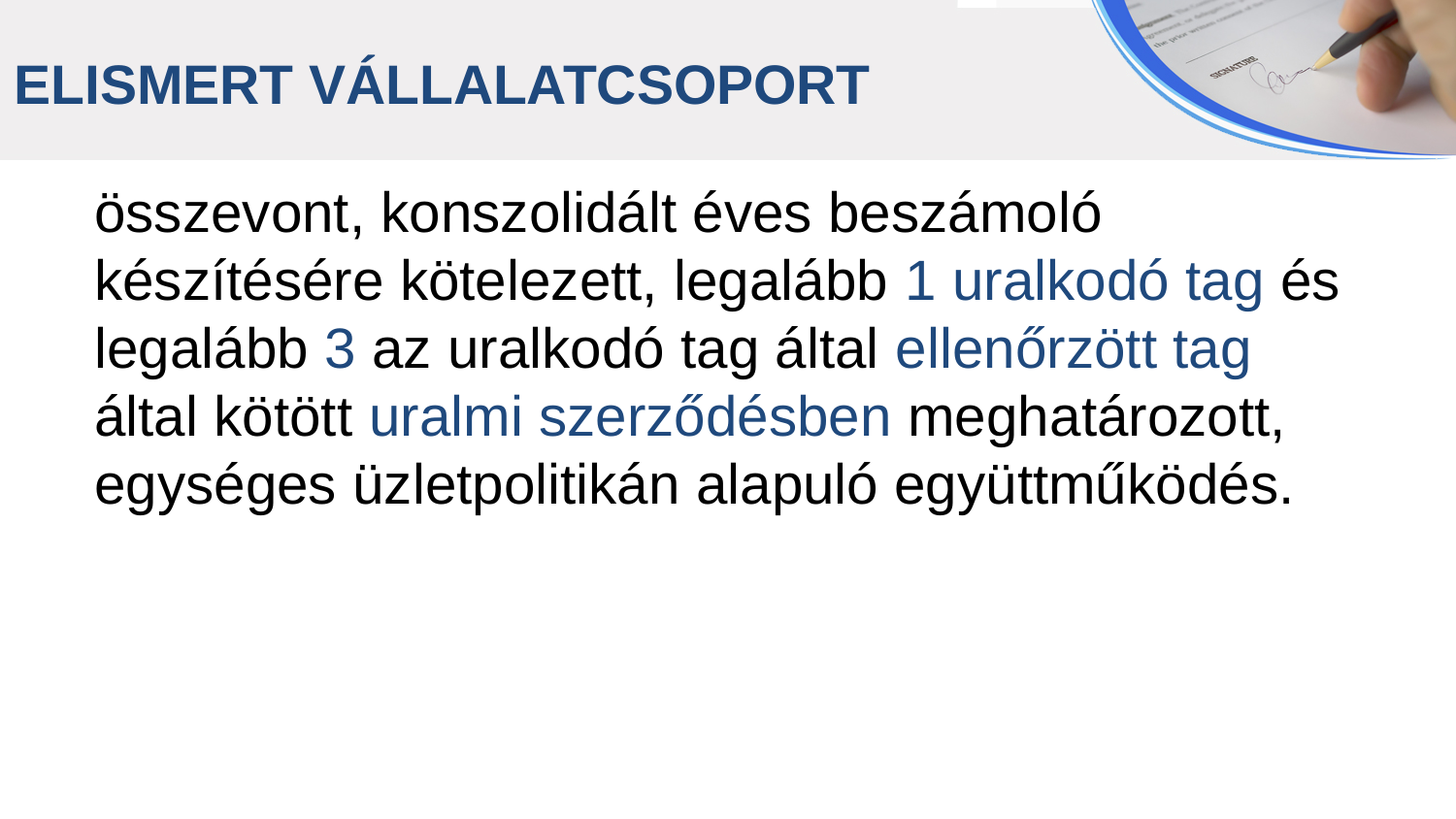

ELISMERT VÁLLALATCSOPORT
összevont, konszolidált éves beszámoló készítésére kötelezett, legalább 1 uralkodó tag és legalább 3 az uralkodó tag által ellenőrzött tag által kötött uralmi szerződésben meghatározott, egységes üzletpolitikán alapuló együttműködés.